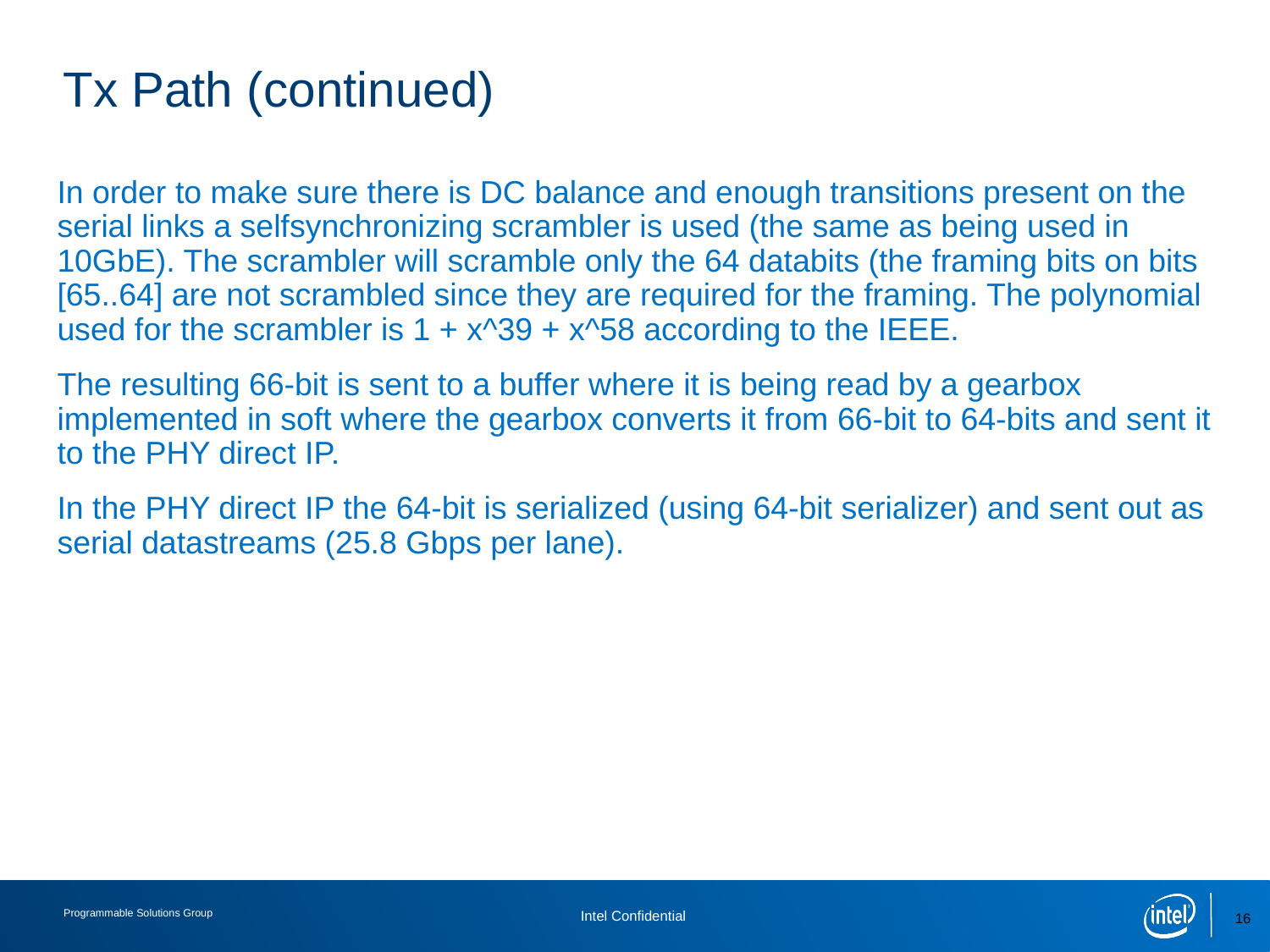

# Tx Path (continued)
In order to make sure there is DC balance and enough transitions present on the serial links a selfsynchronizing scrambler is used (the same as being used in 10GbE). The scrambler will scramble only the 64 databits (the framing bits on bits [65..64] are not scrambled since they are required for the framing. The polynomial used for the scrambler is 1 + x^39 + x^58 according to the IEEE.
The resulting 66-bit is sent to a buffer where it is being read by a gearbox implemented in soft where the gearbox converts it from 66-bit to 64-bits and sent it to the PHY direct IP.
In the PHY direct IP the 64-bit is serialized (using 64-bit serializer) and sent out as serial datastreams (25.8 Gbps per lane).
16